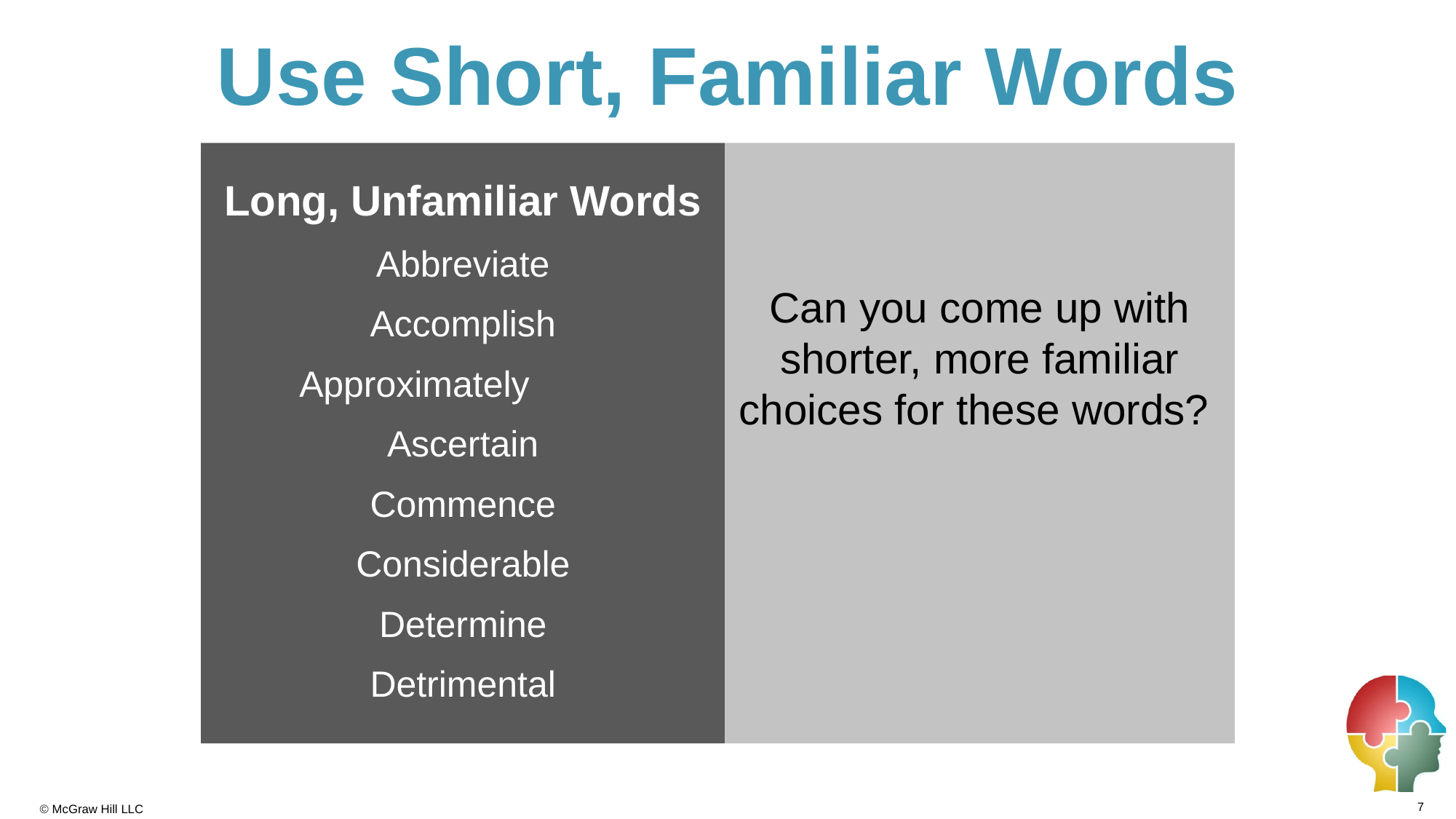

# Use Short, Familiar Words
Long, Unfamiliar Words
Abbreviate
Accomplish
Approximately
Ascertain
Commence
Considerable
Determine
Detrimental
Can you come up with shorter, more familiar choices for these words?
7